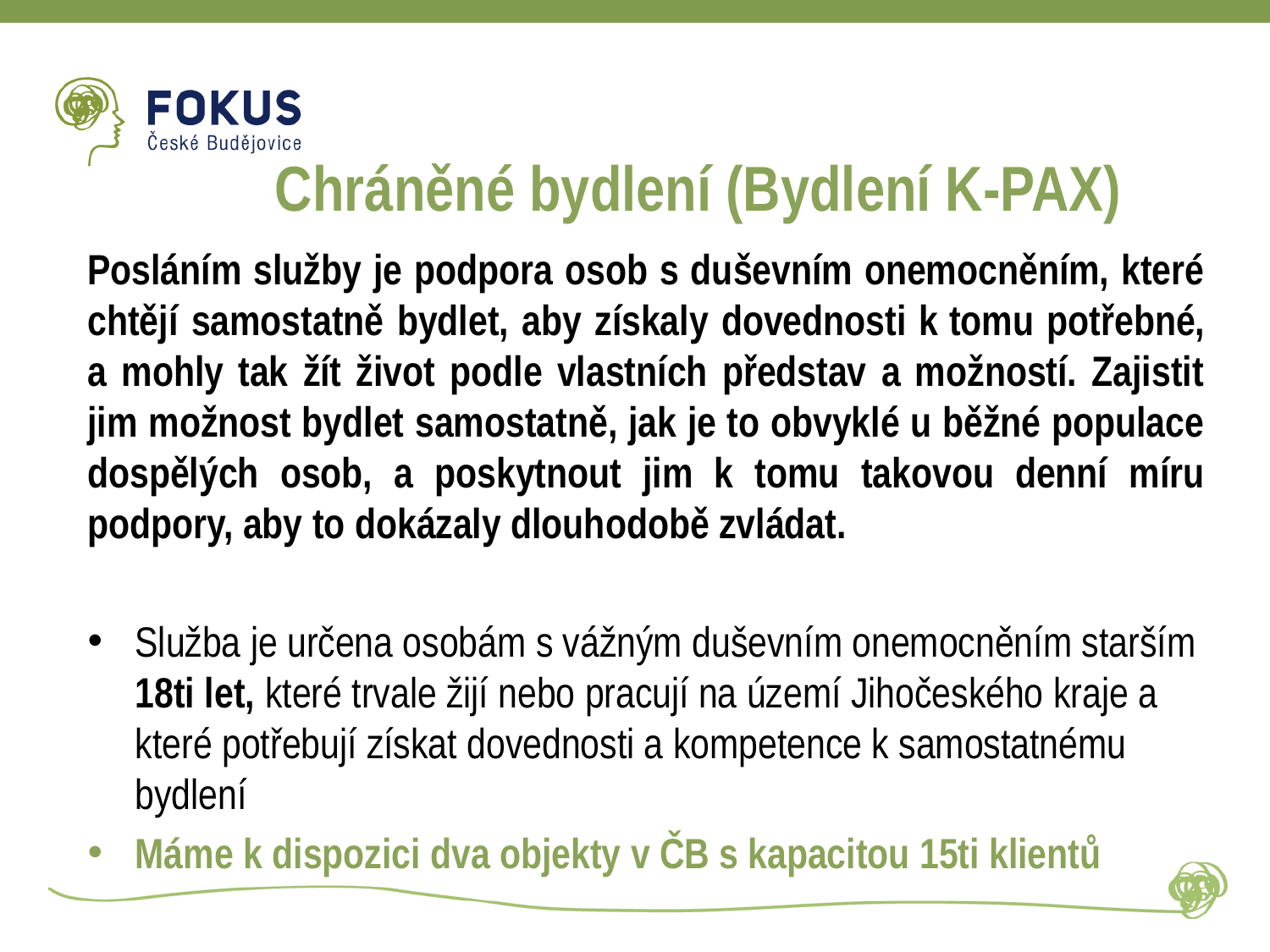

# Chráněné bydlení (Bydlení K-PAX)
Posláním služby je podpora osob s duševním onemocněním, které chtějí samostatně bydlet, aby získaly dovednosti k tomu potřebné, a mohly tak žít život podle vlastních představ a možností. Zajistit jim možnost bydlet samostatně, jak je to obvyklé u běžné populace dospělých osob, a poskytnout jim k tomu takovou denní míru podpory, aby to dokázaly dlouhodobě zvládat.

Služba je určena osobám s vážným duševním onemocněním starším 18ti let, které trvale žijí nebo pracují na území Jihočeského kraje a které potřebují získat dovednosti a kompetence k samostatnému bydlení
Máme k dispozici dva objekty v ČB s kapacitou 15ti klientů